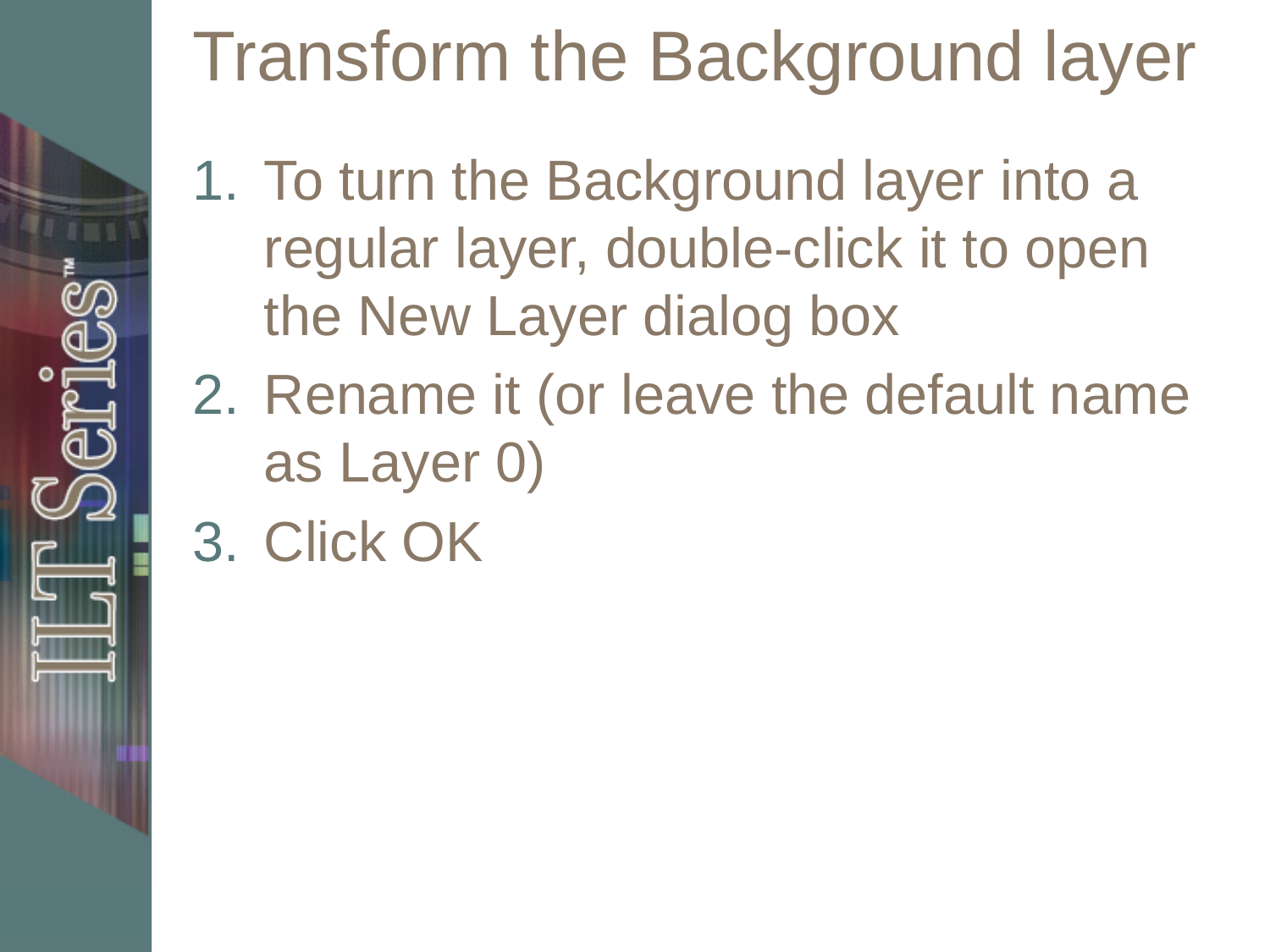

# Transform the Background layer
To turn the Background layer into a regular layer, double-click it to open the New Layer dialog box
Rename it (or leave the default name as Layer 0)
Click OK